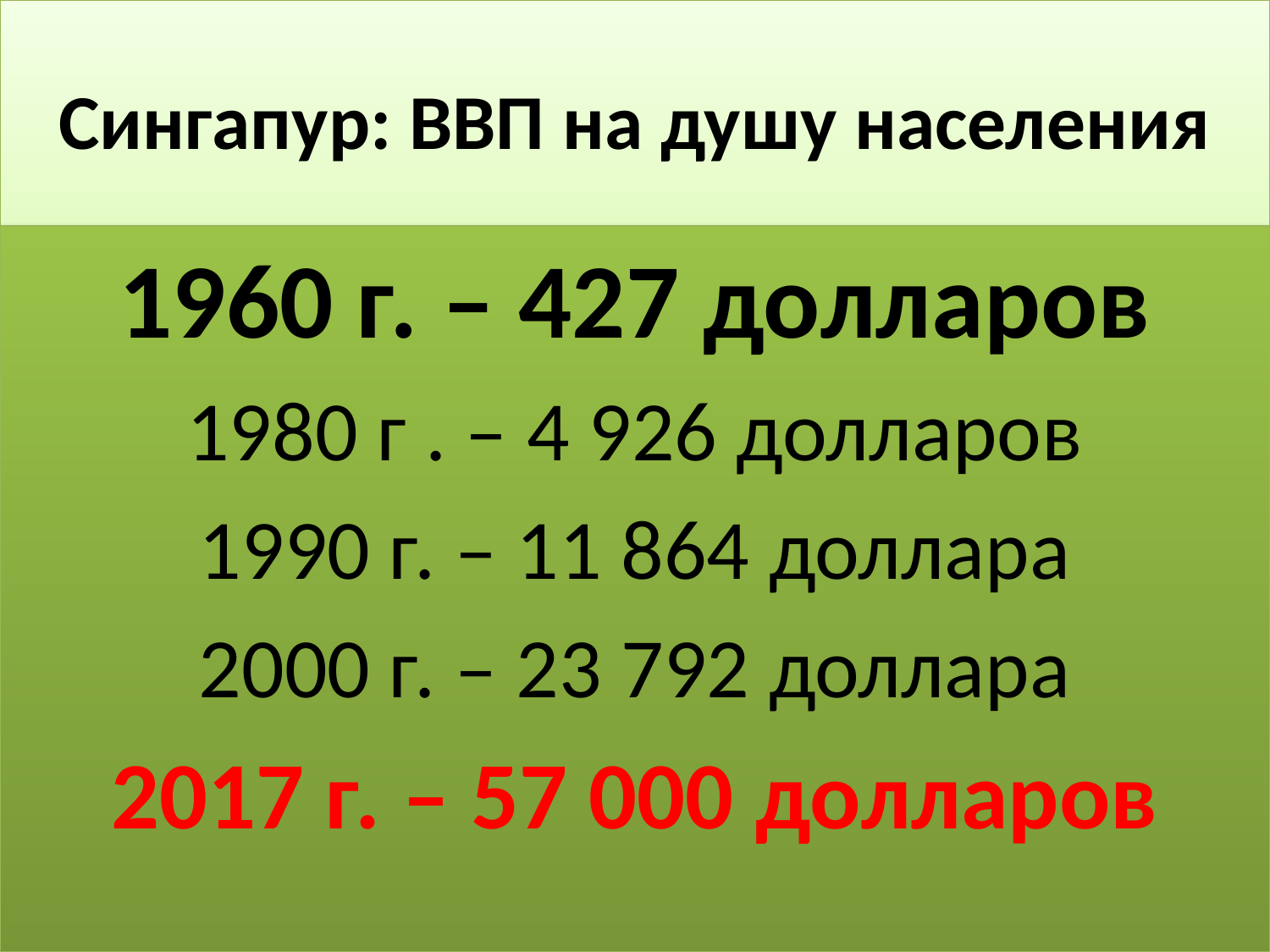

# Сингапур: ВВП на душу населения
1960 г. – 427 долларов
1980 г . – 4 926 долларов
1990 г. – 11 864 доллара
2000 г. – 23 792 доллара
2017 г. – 57 000 долларов
33